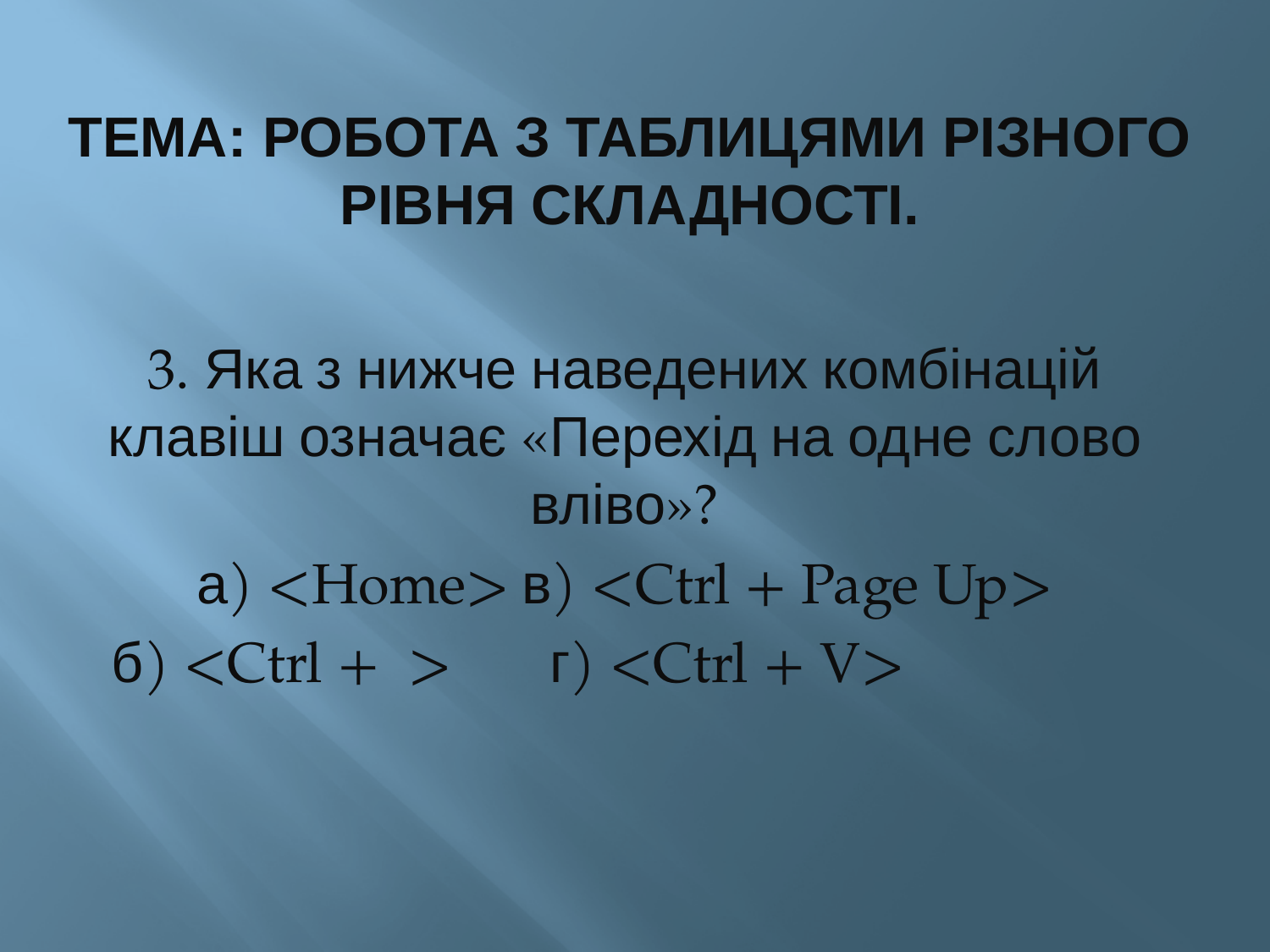

# ТЕМА: Робота з таблицями різного рівня складності.
3. Яка з нижче наведених комбінацій клавіш означає «Перехід на одне слово вліво»?
 а) <Home>		в) <Ctrl + Page Up>
 б) <Ctrl +  >		г) <Ctrl + V>